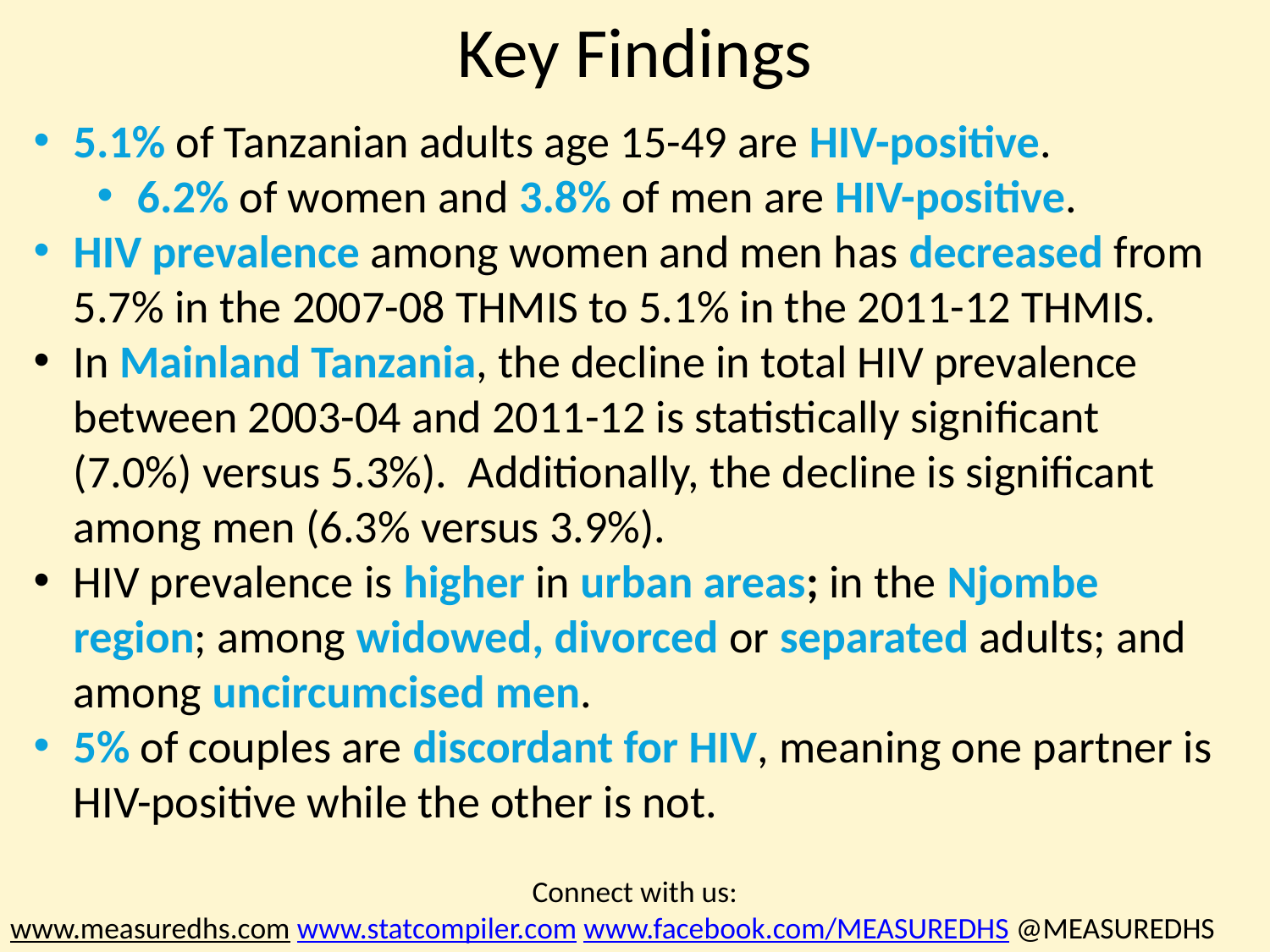

# Key Findings
5.1% of Tanzanian adults age 15-49 are HIV-positive.
6.2% of women and 3.8% of men are HIV-positive.
HIV prevalence among women and men has decreased from 5.7% in the 2007-08 THMIS to 5.1% in the 2011-12 THMIS.
In Mainland Tanzania, the decline in total HIV prevalence between 2003-04 and 2011-12 is statistically significant (7.0%) versus 5.3%).  Additionally, the decline is significant among men (6.3% versus 3.9%).
HIV prevalence is higher in urban areas; in the Njombe region; among widowed, divorced or separated adults; and among uncircumcised men.
5% of couples are discordant for HIV, meaning one partner is HIV-positive while the other is not.

Connect with us:
www.measuredhs.com www.statcompiler.com www.facebook.com/MEASUREDHS @MEASUREDHS